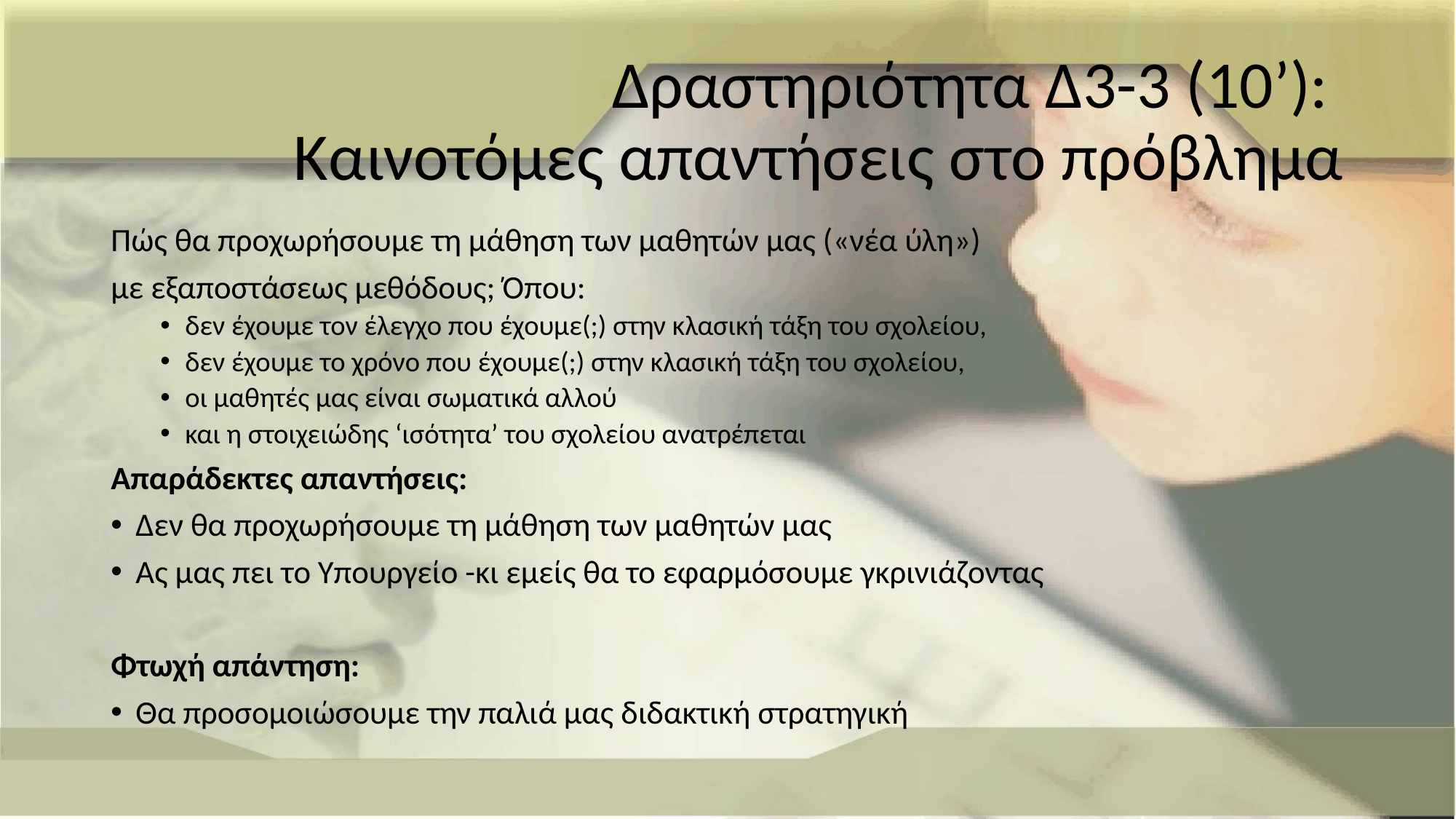

# Δραστηριότητα Δ3-3 (10’): Καινοτόμες απαντήσεις στο πρόβλημα
Πώς θα προχωρήσουμε τη μάθηση των μαθητών μας («νέα ύλη»)
με εξαποστάσεως μεθόδους; Όπου:
δεν έχουμε τον έλεγχο που έχουμε(;) στην κλασική τάξη του σχολείου,
δεν έχουμε το χρόνο που έχουμε(;) στην κλασική τάξη του σχολείου,
οι μαθητές μας είναι σωματικά αλλού
και η στοιχειώδης ‘ισότητα’ του σχολείου ανατρέπεται
Απαράδεκτες απαντήσεις:
Δεν θα προχωρήσουμε τη μάθηση των μαθητών μας
Ας μας πει το Υπουργείο -κι εμείς θα το εφαρμόσουμε γκρινιάζοντας

Φτωχή απάντηση:
Θα προσομοιώσουμε την παλιά μας διδακτική στρατηγική